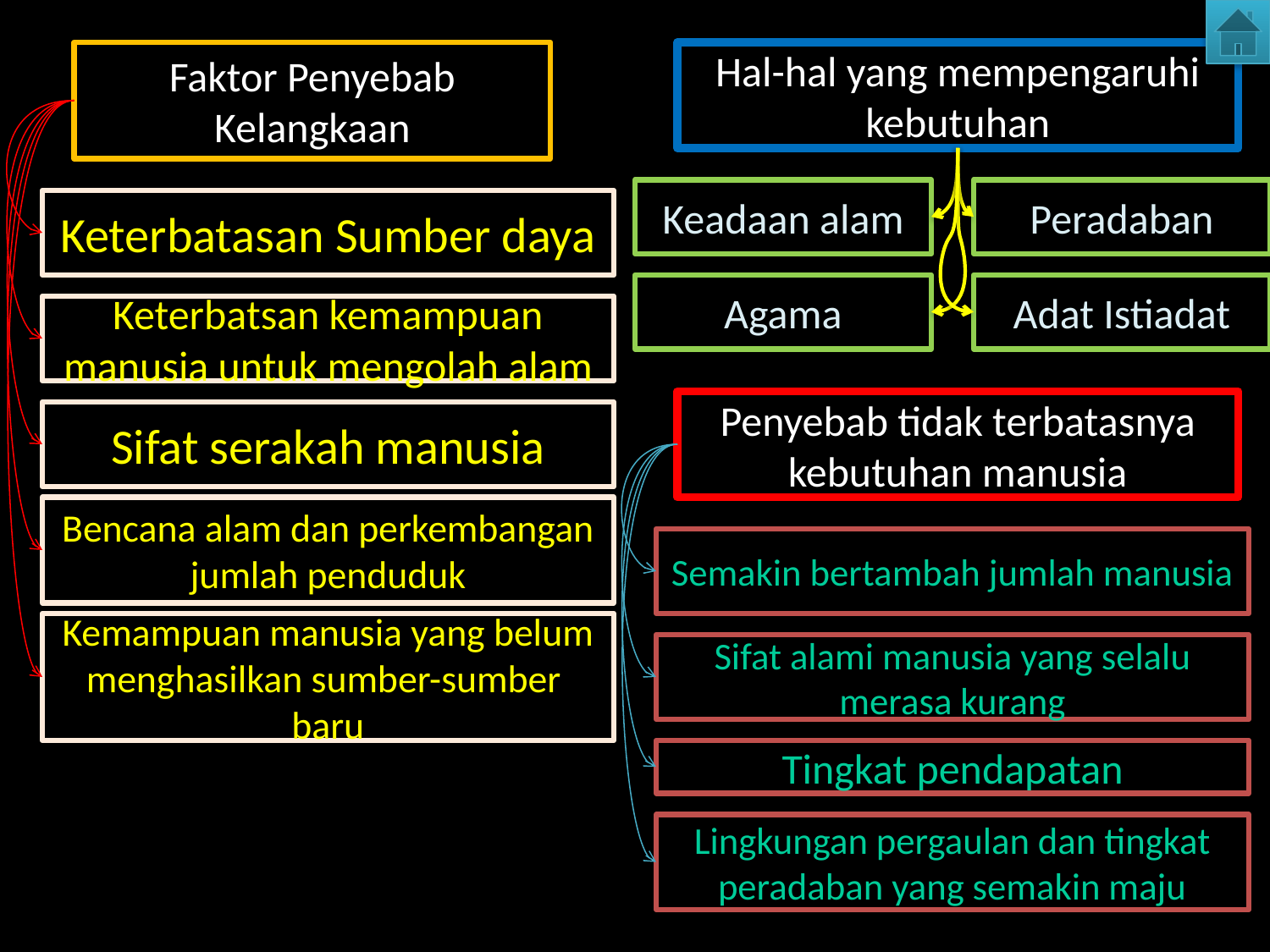

Faktor Penyebab Kelangkaan
Hal-hal yang mempengaruhi kebutuhan
Keadaan alam
Peradaban
Keterbatasan Sumber daya
Agama
Adat Istiadat
Keterbatsan kemampuan manusia untuk mengolah alam
Penyebab tidak terbatasnya kebutuhan manusia
Sifat serakah manusia
Bencana alam dan perkembangan jumlah penduduk
Semakin bertambah jumlah manusia
Kemampuan manusia yang belum menghasilkan sumber-sumber  baru
Sifat alami manusia yang selalu merasa kurang
Tingkat pendapatan
Lingkungan pergaulan dan tingkat peradaban yang semakin maju